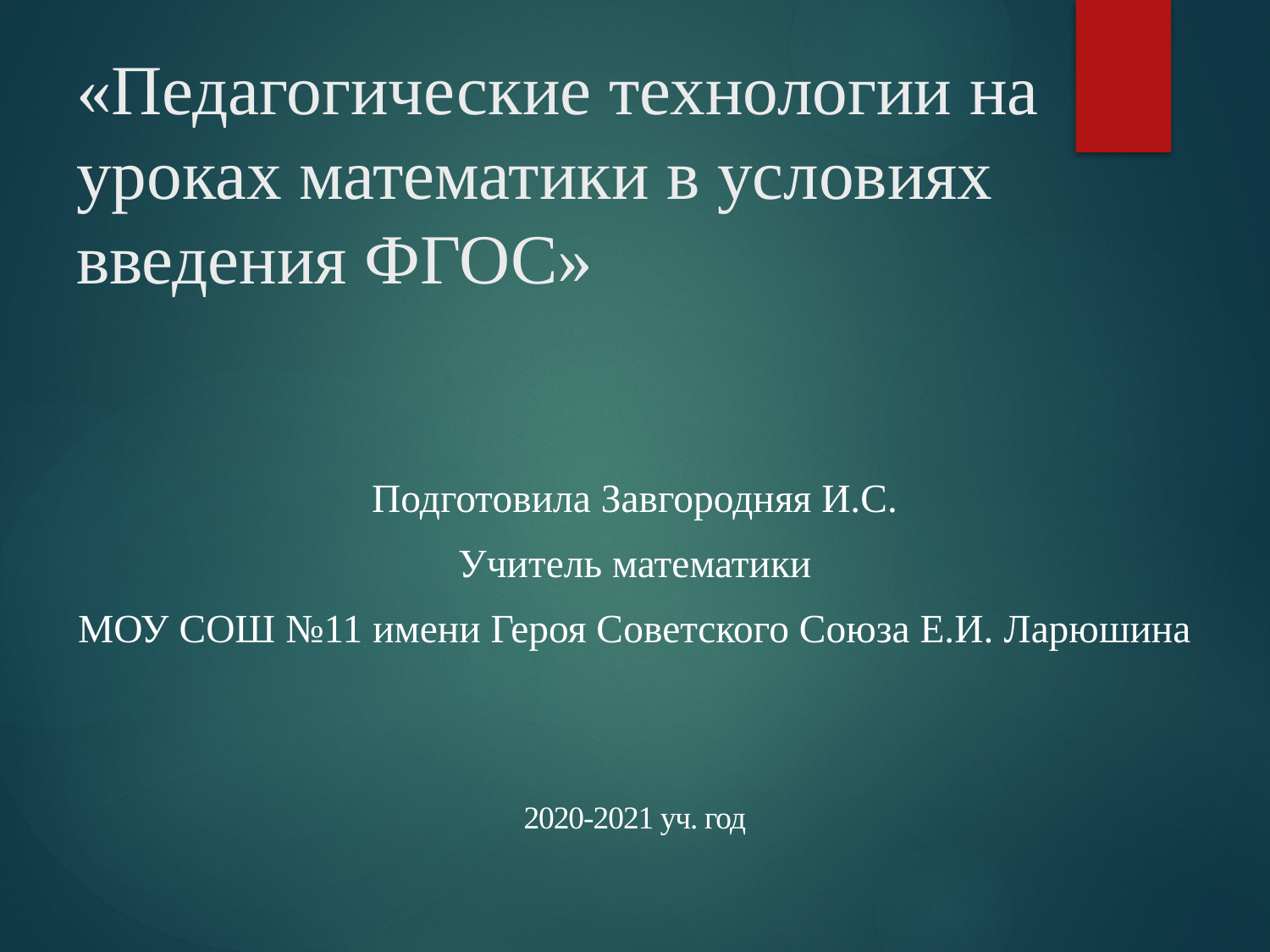

# «Педагогические технологии на уроках математики в условиях введения ФГОС»
Подготовила Завгородняя И.С.
Учитель математики
МОУ СОШ №11 имени Героя Советского Союза Е.И. Ларюшина

2020-2021 уч. год